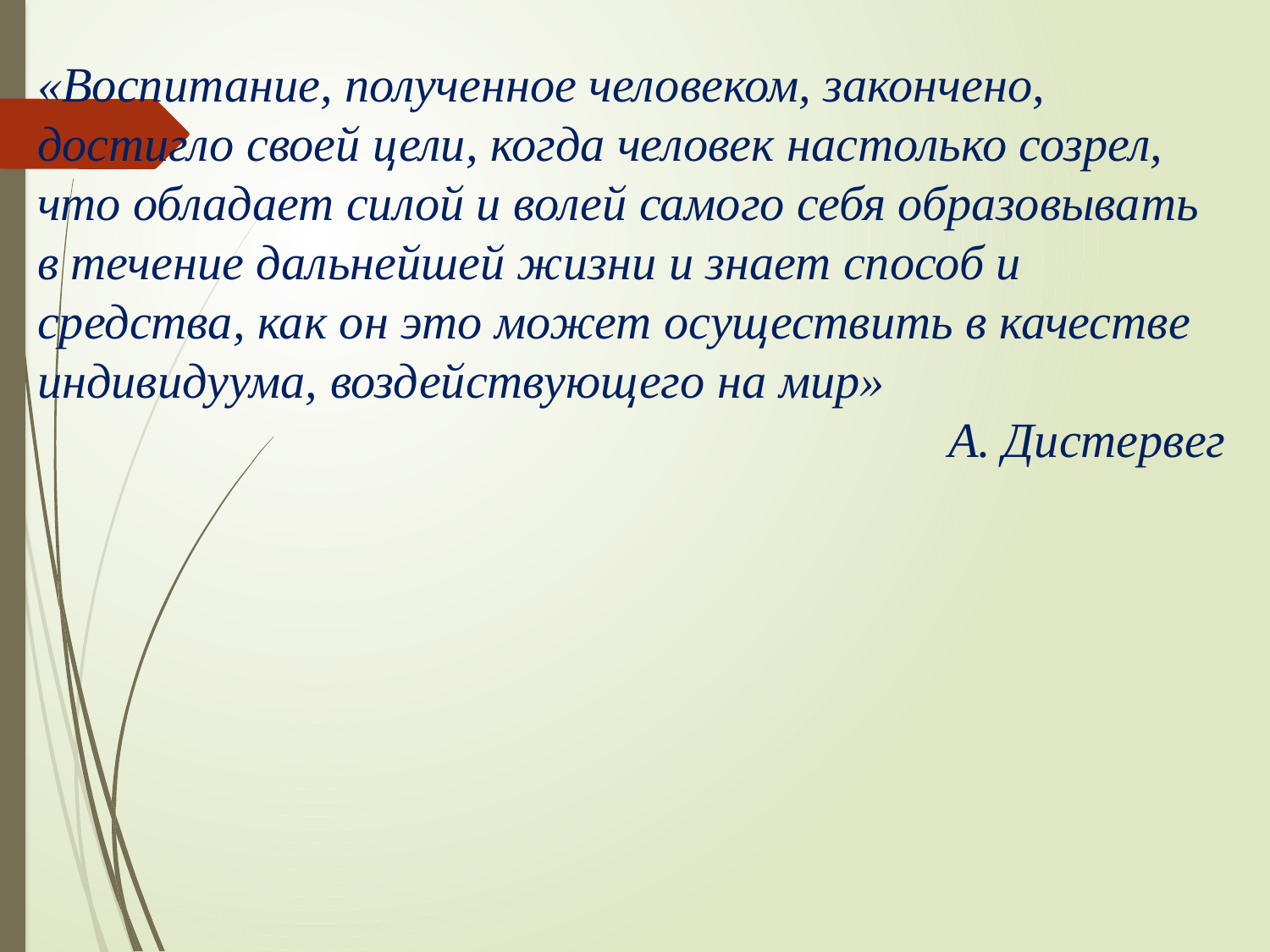

«Воспитание, полученное человеком, закончено, достигло своей цели, когда человек настолько созрел, что обладает силой и волей самого себя образовывать в течение дальнейшей жизни и знает способ и средства, как он это может осуществить в качестве индивидуума, воздействующего на мир»
А. Дистервег